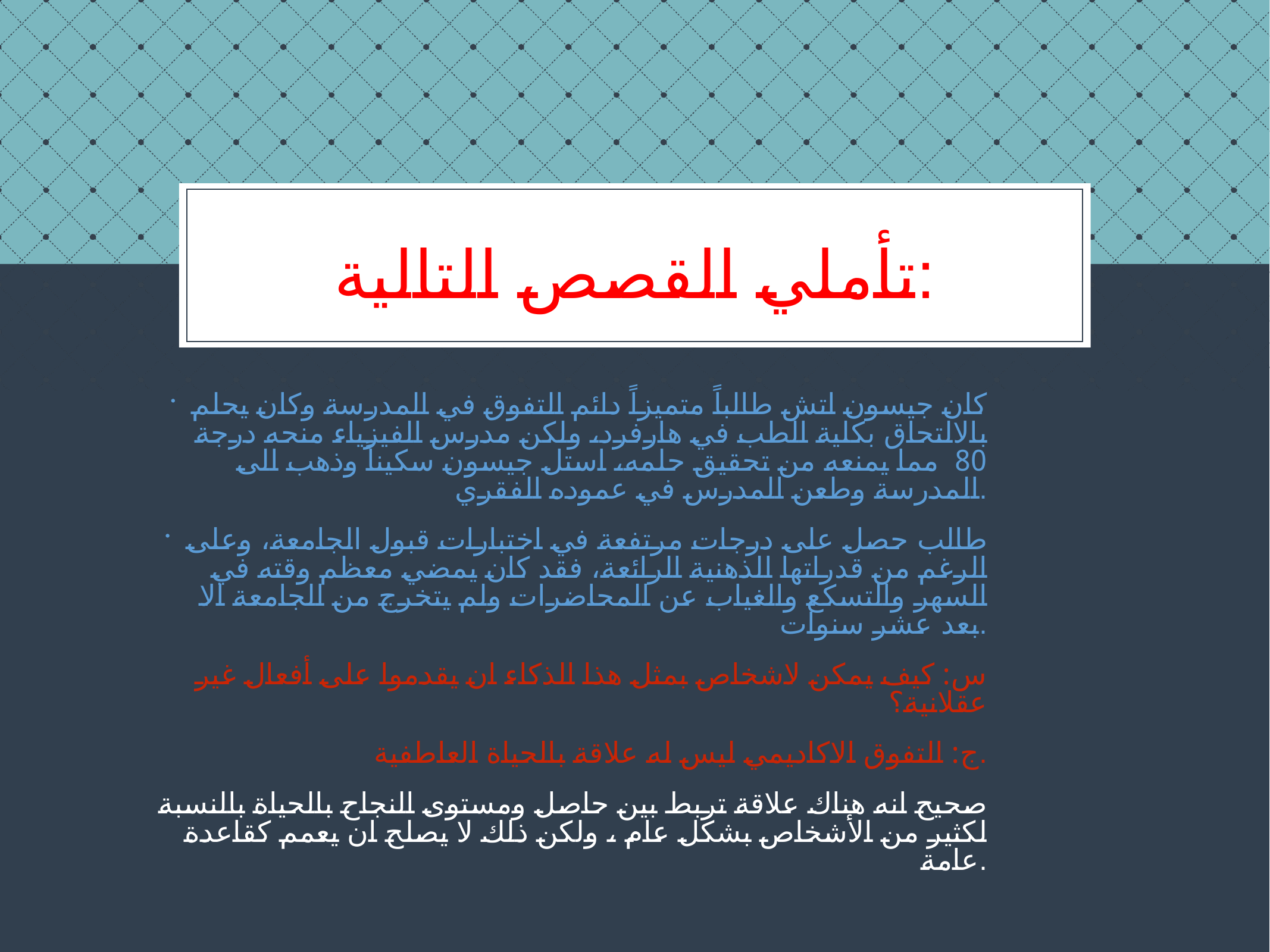

# تأملي القصص التالية:
كان جيسون اتش طالباً متميزاً دائم التفوق في المدرسة وكان يحلم بالالتحاق بكلية الطب في هارفرد، ولكن مدرس الفيزياء منحه درجة  80  مما يمنعه من تحقيق حلمه، استل جيسون سكيناً وذهب الى المدرسة وطعن المدرس في عموده الفقري.
طالب حصل على درجات مرتفعة في اختبارات قبول الجامعة، وعلى الرغم من قدراتها الذهنية الرائعة، فقد كان يمضي معظم وقته في السهر والتسكع والغياب عن المحاضرات ولم يتخرج من الجامعة الا بعد عشر سنوات.
س: كيف يمكن لاشخاص بمثل هذا الذكاء ان يقدموا على أفعال غير عقلانية؟
ج: التفوق الاكاديمي ليس له علاقة بالحياة العاطفية.
صحيح انه هناك علاقة تربط بين حاصل ومستوى النجاح بالحياة بالنسبة لكثير من الأشخاص بشكل عام ، ولكن ذلك لا يصلح ان يعمم كقاعدة عامة.